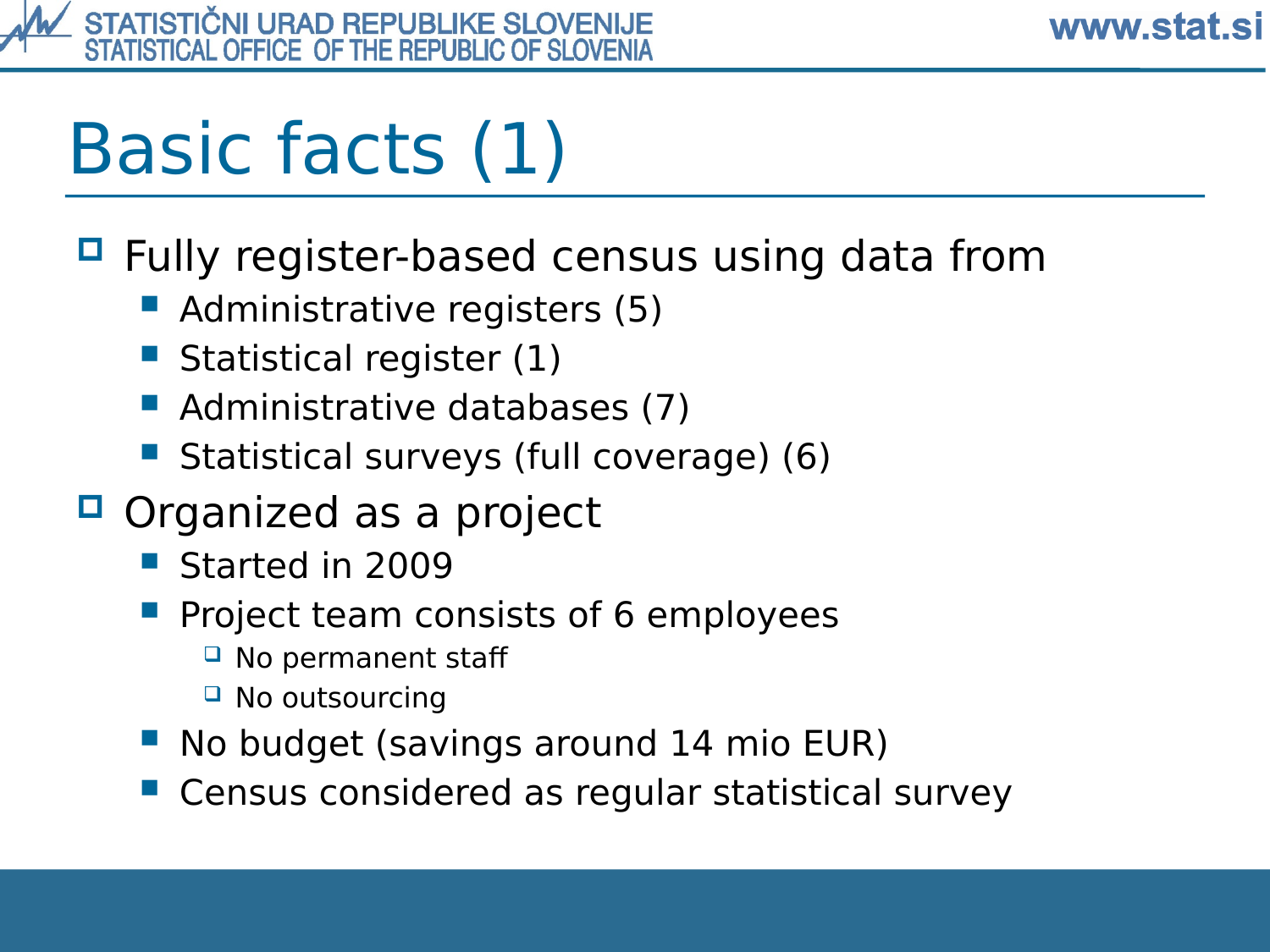

# Basic facts (1)
Fully register-based census using data from
Administrative registers (5)
Statistical register (1)
Administrative databases (7)
Statistical surveys (full coverage) (6)
Organized as a project
Started in 2009
Project team consists of 6 employees
No permanent staff
No outsourcing
No budget (savings around 14 mio EUR)
Census considered as regular statistical survey